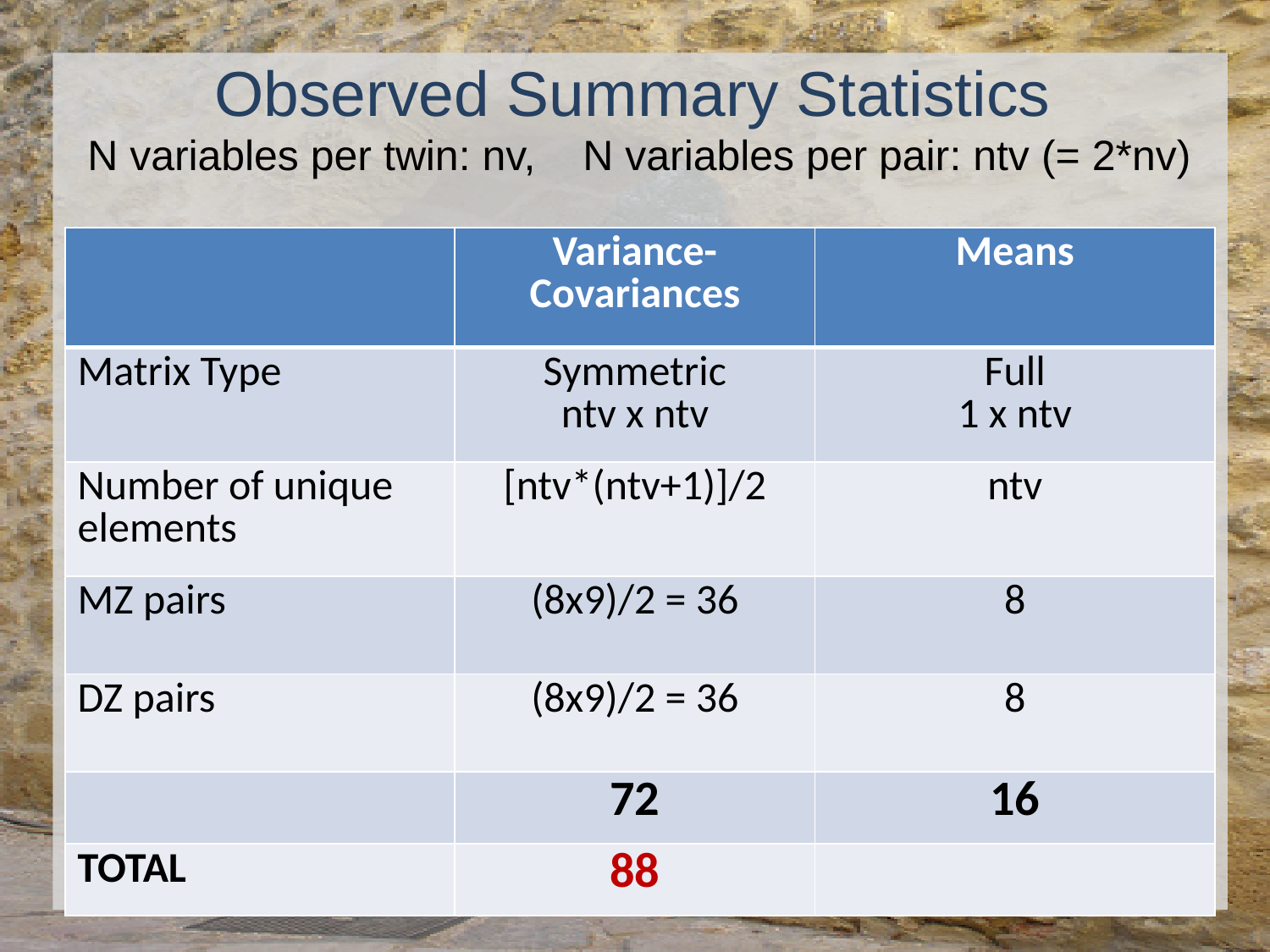

Observed Summary Statistics

N variables per twin: nv,    N variables per pair: ntv (= 2*nv)

|  | Variance-Covariances | Means |
| --- | --- | --- |
| Matrix Type | Symmetric ntv x ntv | Full 1 x ntv |
| Number of unique elements | [ntv\*(ntv+1)]/2 | ntv |
| MZ pairs | (8x9)/2 = 36 | 8 |
| DZ pairs | (8x9)/2 = 36 | 8 |
|  | 72 | 16 |
| TOTAL | 88 |  |